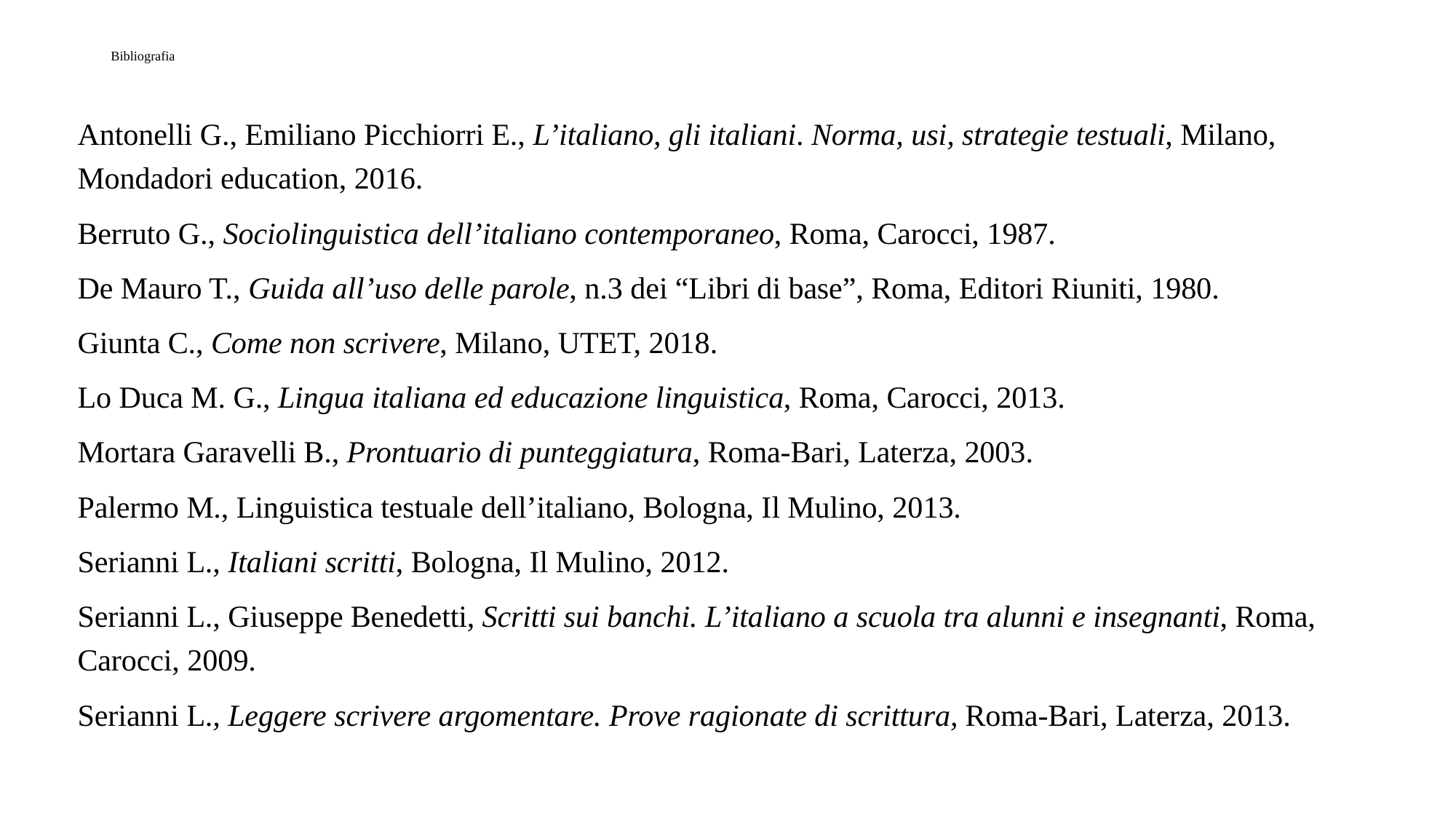

# Bibliografia
Antonelli G., Emiliano Picchiorri E., L’italiano, gli italiani. Norma, usi, strategie testuali, Milano, Mondadori education, 2016.
Berruto G., Sociolinguistica dell’italiano contemporaneo, Roma, Carocci, 1987.
De Mauro T., Guida all’uso delle parole, n.3 dei “Libri di base”, Roma, Editori Riuniti, 1980.
Giunta C., Come non scrivere, Milano, UTET, 2018.
Lo Duca M. G., Lingua italiana ed educazione linguistica, Roma, Carocci, 2013.
Mortara Garavelli B., Prontuario di punteggiatura, Roma-Bari, Laterza, 2003.
Palermo M., Linguistica testuale dell’italiano, Bologna, Il Mulino, 2013.
Serianni L., Italiani scritti, Bologna, Il Mulino, 2012.
Serianni L., Giuseppe Benedetti, Scritti sui banchi. L’italiano a scuola tra alunni e insegnanti, Roma, Carocci, 2009.
Serianni L., Leggere scrivere argomentare. Prove ragionate di scrittura, Roma-Bari, Laterza, 2013.